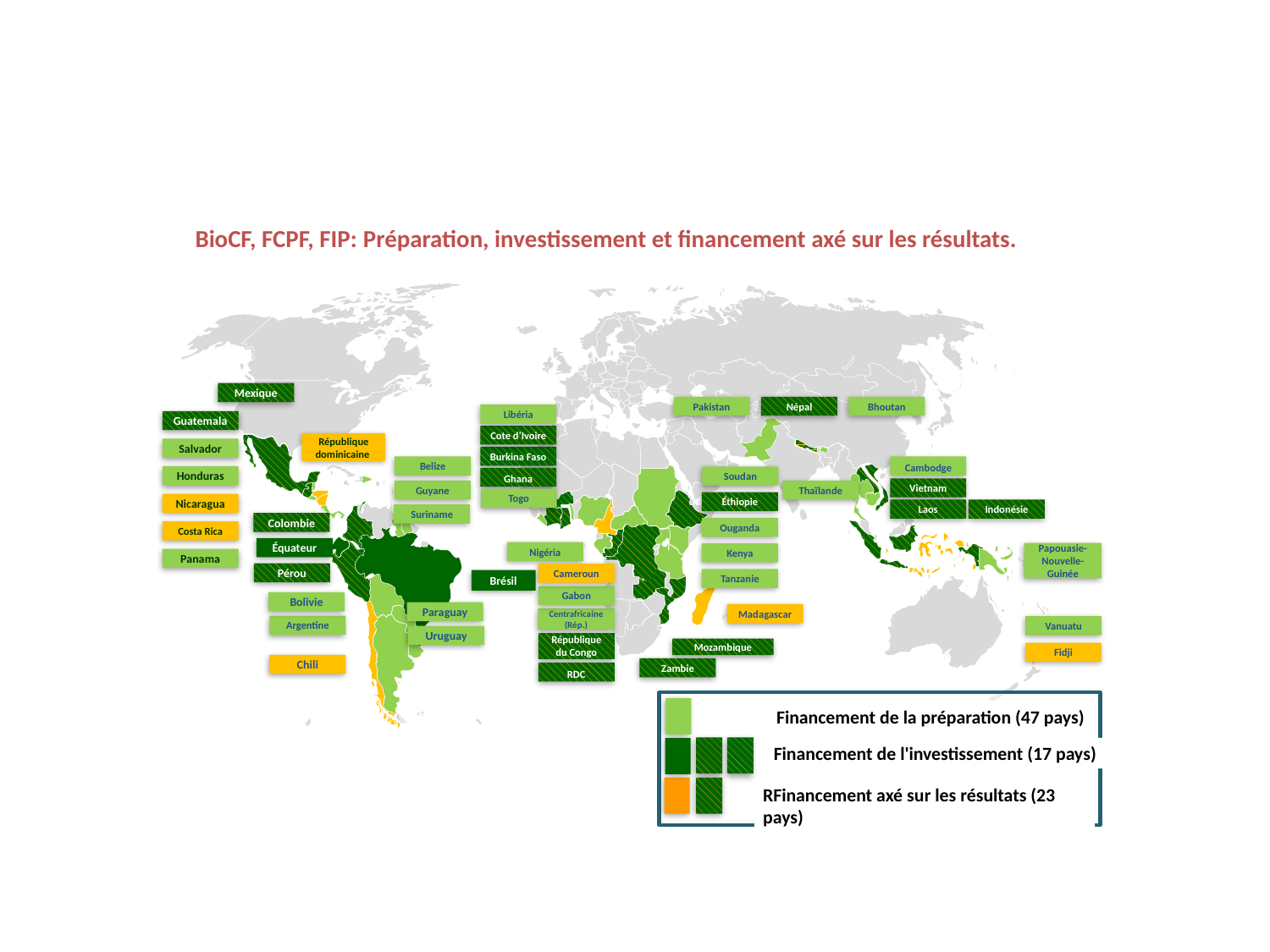

# BioCF, FCPF, FIP: Préparation, investissement et financement axé sur les résultats.

Mexique
Pakistan
Népal
Bhoutan
Libéria
Guatemala
Cote d’Ivoire
République dominicaine
Salvador
Burkina Faso
Cambodge
Belize

Honduras
Soudan
Ghana
Vietnam
Guyane
Thaïlande
Togo
Éthiopie
Nicaragua
Laos
Indonésie

Suriname

Colombie
Ouganda

Costa Rica

Équateur

Nigéria

Papouasie-Nouvelle-Guinée
Kenya

Panama

Pérou
Cameroun

Tanzanie
Brésil

Gabon
Bolivie
Paraguay
Madagascar
Centrafricaine (Rép.)
Argentine
Vanuatu
Uruguay
République du Congo
Mozambique
Fidji
Chili
Zambie
RDC

Financement de la préparation (47 pays)
Financement de l'investissement (17 pays)

RFinancement axé sur les résultats (23 pays)